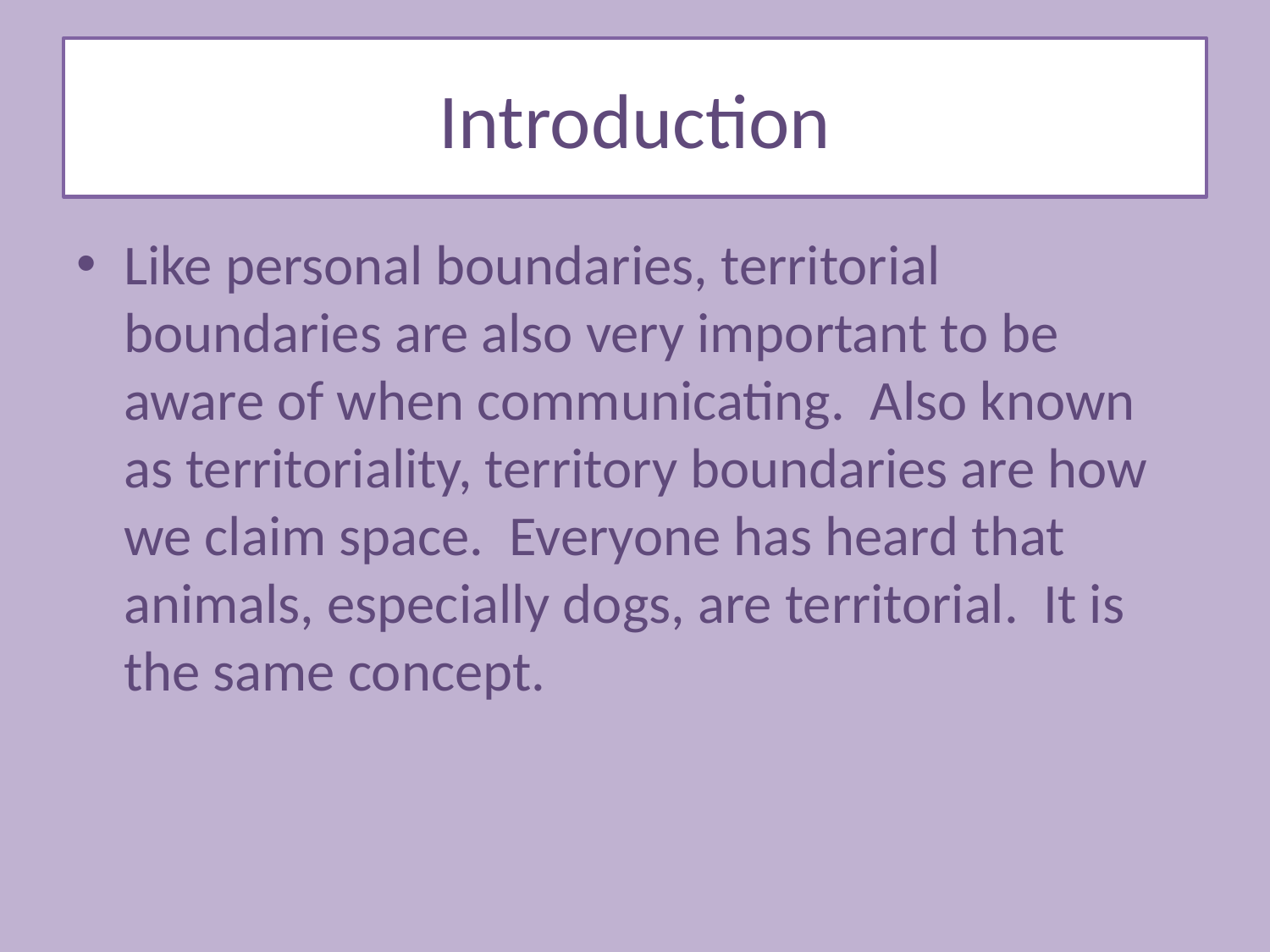

# Introduction
Like personal boundaries, territorial boundaries are also very important to be aware of when communicating.  Also known as territoriality, territory boundaries are how we claim space.  Everyone has heard that animals, especially dogs, are territorial.  It is the same concept.